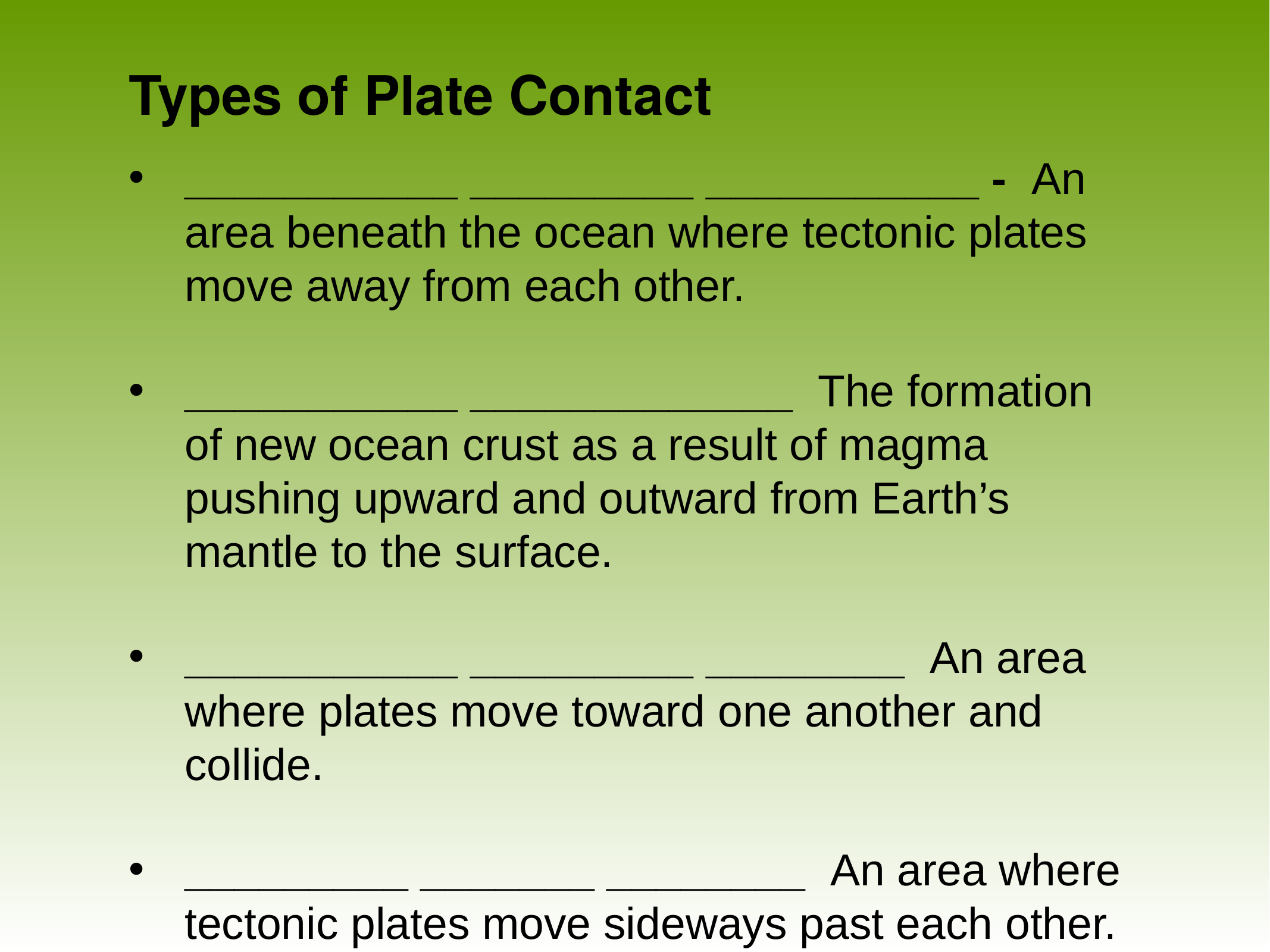

# Types of Plate Contact
___________ _________ ___________ -  An area beneath the ocean where tectonic plates move away from each other.
___________ _____________  The formation of new ocean crust as a result of magma pushing upward and outward from Earth’s mantle to the surface.
___________ _________ ________  An area where plates move toward one another and collide.
_________ _______ ________  An area where tectonic plates move sideways past each other.